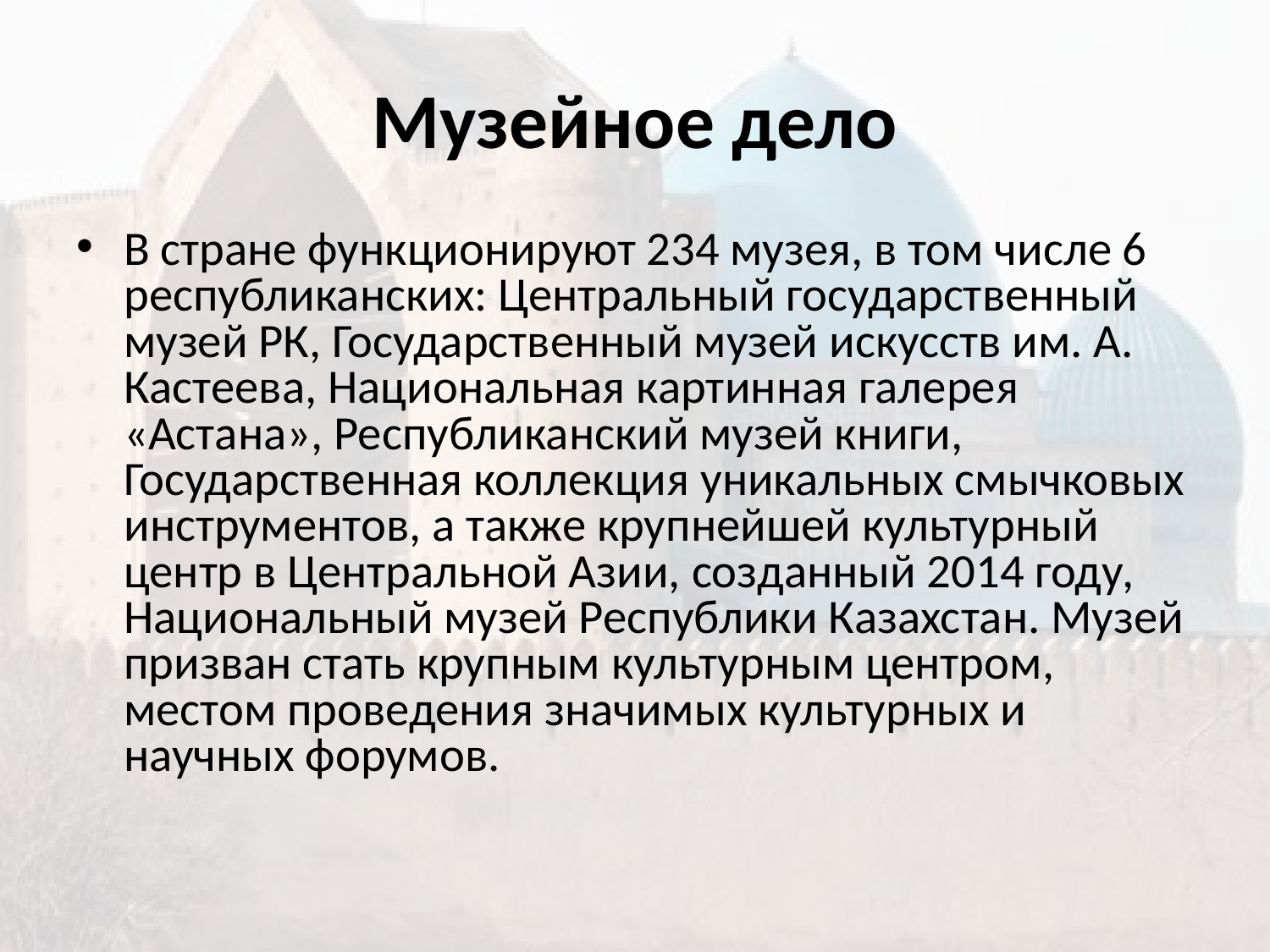

# Музейное дело
В стране функционируют 234 музея, в том числе 6 республиканских: Центральный государственный музей РК, Государственный музей искусств им. А. Кастеева, Национальная картинная галерея «Астана», Республиканский музей книги, Государственная коллекция уникальных смычковых инструментов, а также крупнейшей культурный центр в Центральной Азии, созданный 2014 году, Национальный музей Республики Казахстан. Музей призван стать крупным культурным центром, местом проведения значимых культурных и научных форумов.